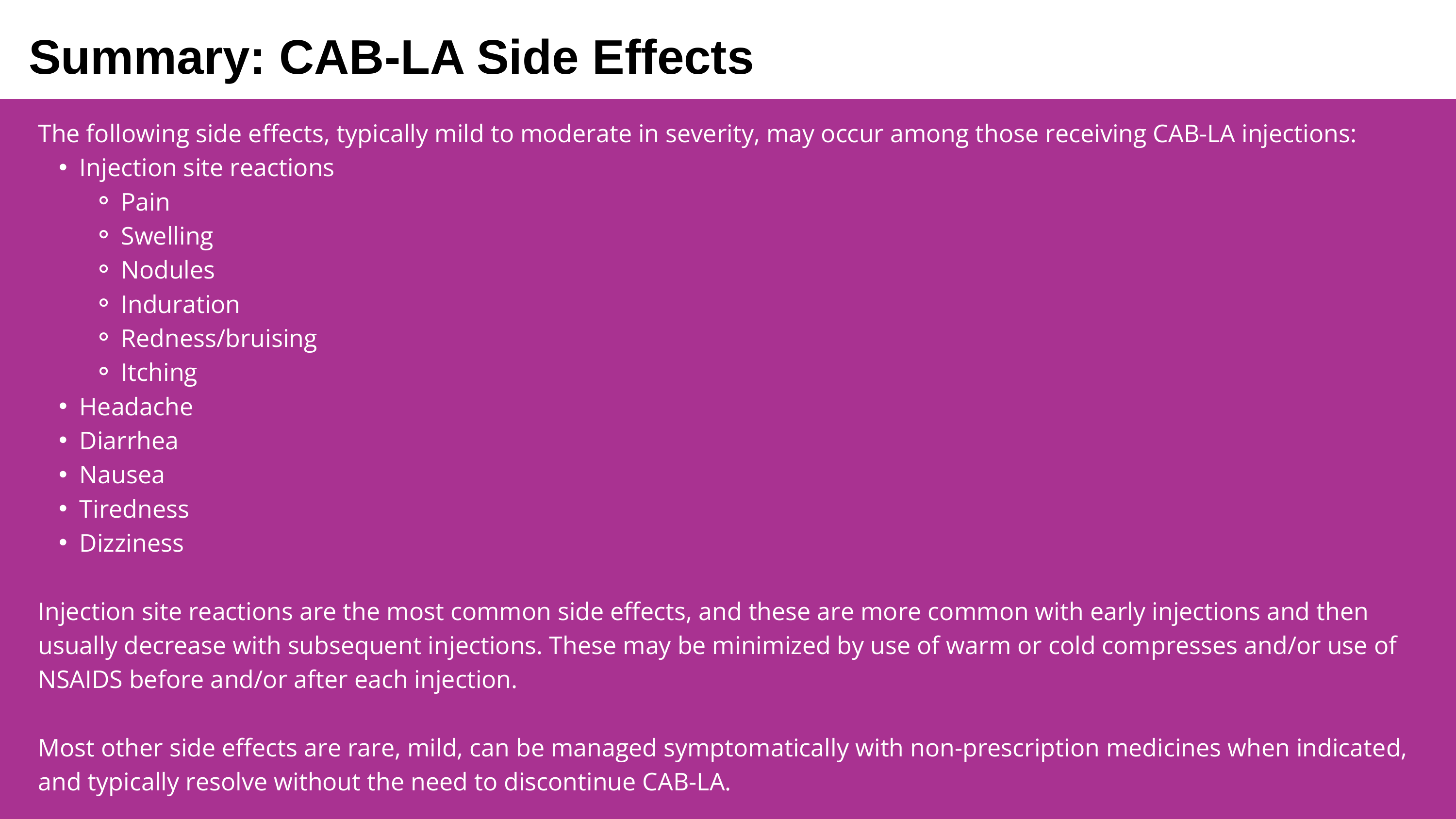

Summary: CAB-LA Side Effects

The following side effects, typically mild to moderate in severity, may occur among those receiving CAB-LA injections:
Injection site reactions
Pain
Swelling
Nodules
Induration
Redness/bruising
Itching
Headache
Diarrhea
Nausea
Tiredness
Dizziness

Injection site reactions are the most common side effects, and these are more common with early injections and then usually decrease with subsequent injections. These may be minimized by use of warm or cold compresses and/or use of NSAIDS before and/or after each injection.

Most other side effects are rare, mild, can be managed symptomatically with non-prescription medicines when indicated, and typically resolve without the need to discontinue CAB-LA.